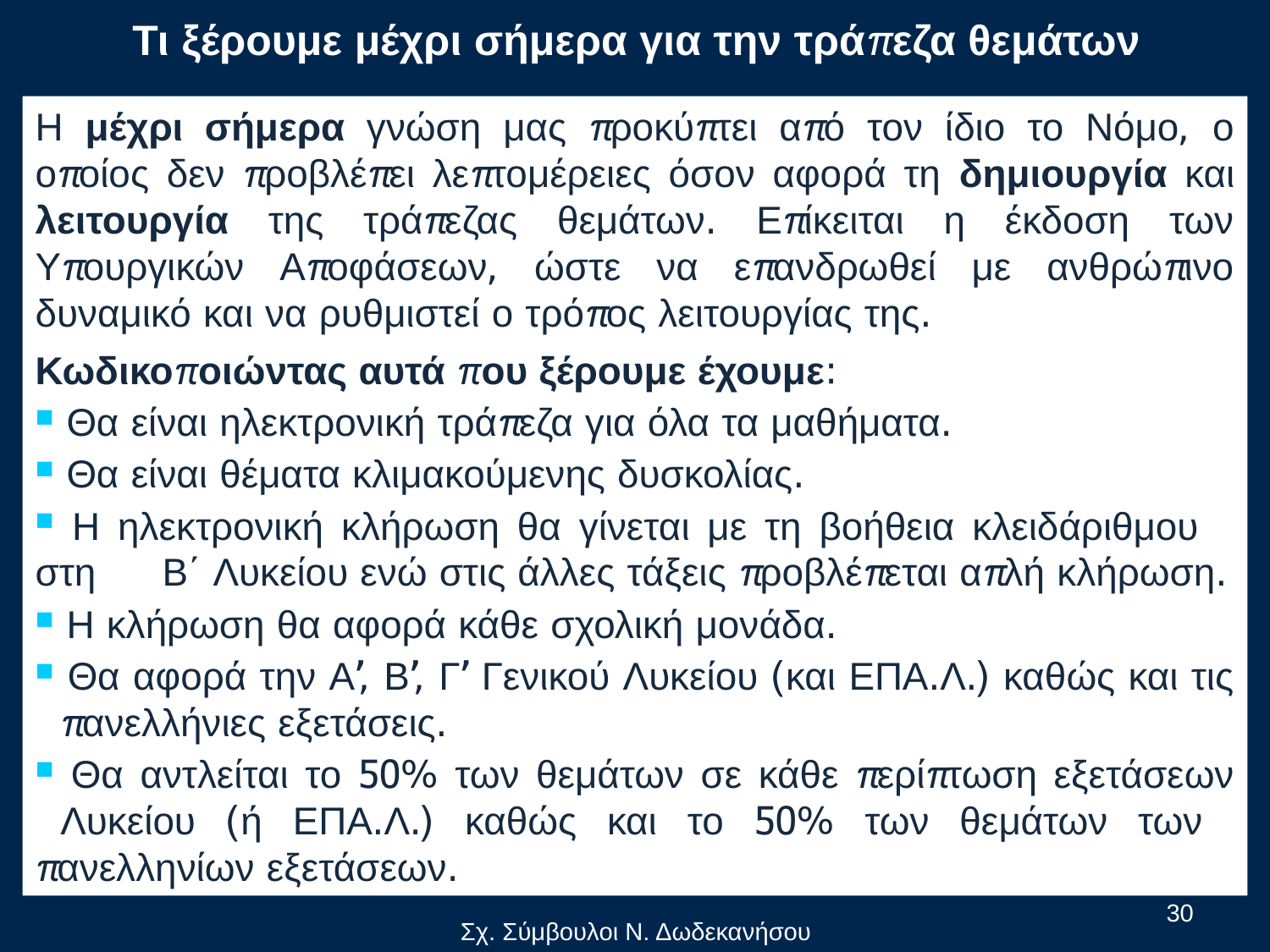

# Τι ξέρουμε μέχρι σήμερα για την τράπεζα θεμάτων
Η μέχρι σήμερα γνώση μας προκύπτει από τον ίδιο το Νόμο, ο οποίος δεν προβλέπει λεπτομέρειες όσον αφορά τη δημιουργία και λειτουργία της τράπεζας θεμάτων. Επίκειται η έκδοση των Υπουργικών Αποφάσεων, ώστε να επανδρωθεί με ανθρώπινο δυναμικό και να ρυθμιστεί ο τρόπος λειτουργίας της.
Κωδικοποιώντας αυτά που ξέρουμε έχουμε:
 Θα είναι ηλεκτρονική τράπεζα για όλα τα μαθήματα.
 Θα είναι θέματα κλιμακούμενης δυσκολίας.
 Η ηλεκτρονική κλήρωση θα γίνεται με τη βοήθεια κλειδάριθμου 	στη 	Β΄ Λυκείου ενώ στις άλλες τάξεις προβλέπεται απλή κλήρωση.
 Η κλήρωση θα αφορά κάθε σχολική μονάδα.
 Θα αφορά την Α’, Β’, Γ’ Γενικού Λυκείου (και ΕΠΑ.Λ.) καθώς και τις 	πανελλήνιες εξετάσεις.
 Θα αντλείται το 50% των θεμάτων σε κάθε περίπτωση εξετάσεων 	Λυκείου (ή ΕΠΑ.Λ.) καθώς και το 50% των θεμάτων των 	πανελληνίων εξετάσεων.

30
Σχ. Σύμβουλοι Ν. Δωδεκανήσου